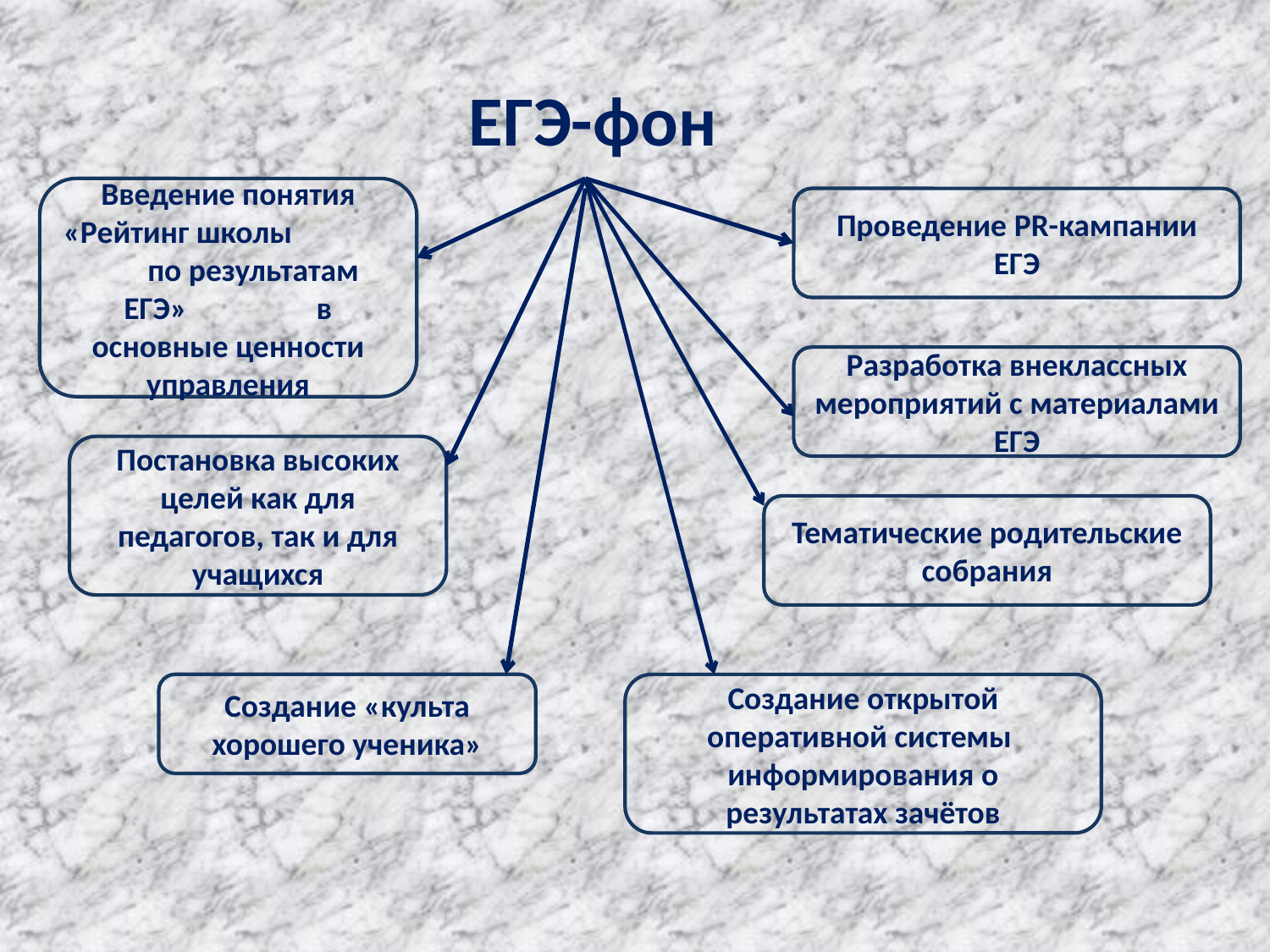

ЕГЭ-фон
Введение понятия «Рейтинг школы                      по результатам ЕГЭ»                  в основные ценности управления
Проведение PR-кампании ЕГЭ
Разработка внеклассных мероприятий с материалами ЕГЭ
Постановка высоких целей как для педагогов, так и для учащихся
Тематические родительские собрания
Создание «культа хорошего ученика»
Создание открытой оперативной системы  информирования о результатах зачётов